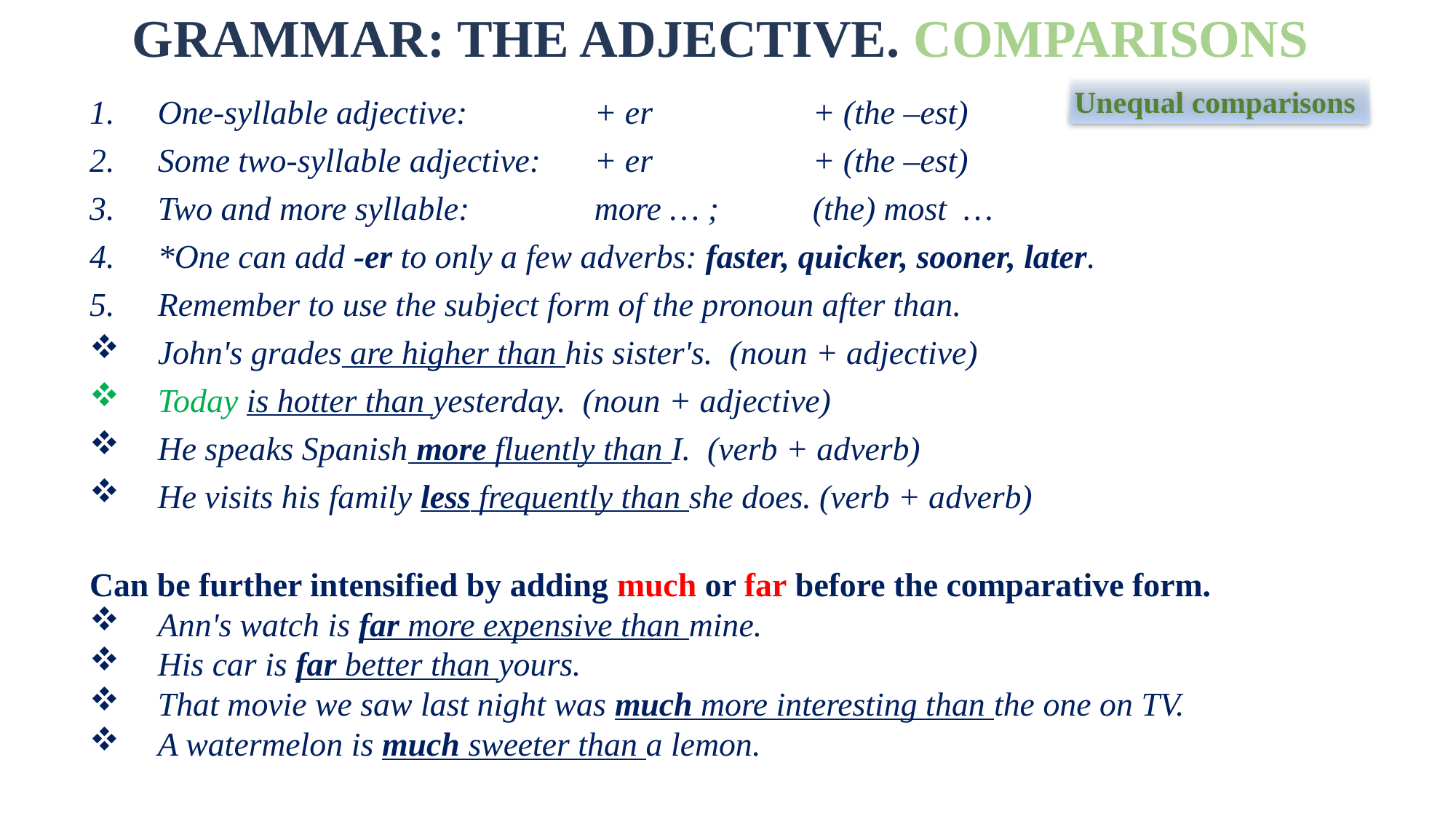

Grammar: the adjective. COMPARISONS
One-syllable adjective: 		+ er 		+ (the –est)
Some two-syllable adjective: 	+ er 		+ (the –est)
Two and more syllable: 		more … ; 	(the) most  …
*One can add -er to only a few adverbs: faster, quicker, sooner, later.
Remember to use the subject form of the pronoun after than.
John's grades are higher than his sister's.  (noun + adjective)
Today is hotter than yesterday.  (noun + adjective)
He speaks Spanish more fluently than I.  (verb + adverb)
He visits his family less frequently than she does. (verb + adverb)

Can be further intensified by adding much or far before the comparative form.
Ann's watch is far more expensive than mine.
His car is far better than yours.
That movie we saw last night was much more interesting than the one on TV.
A watermelon is much sweeter than a lemon.
Unequal comparisons